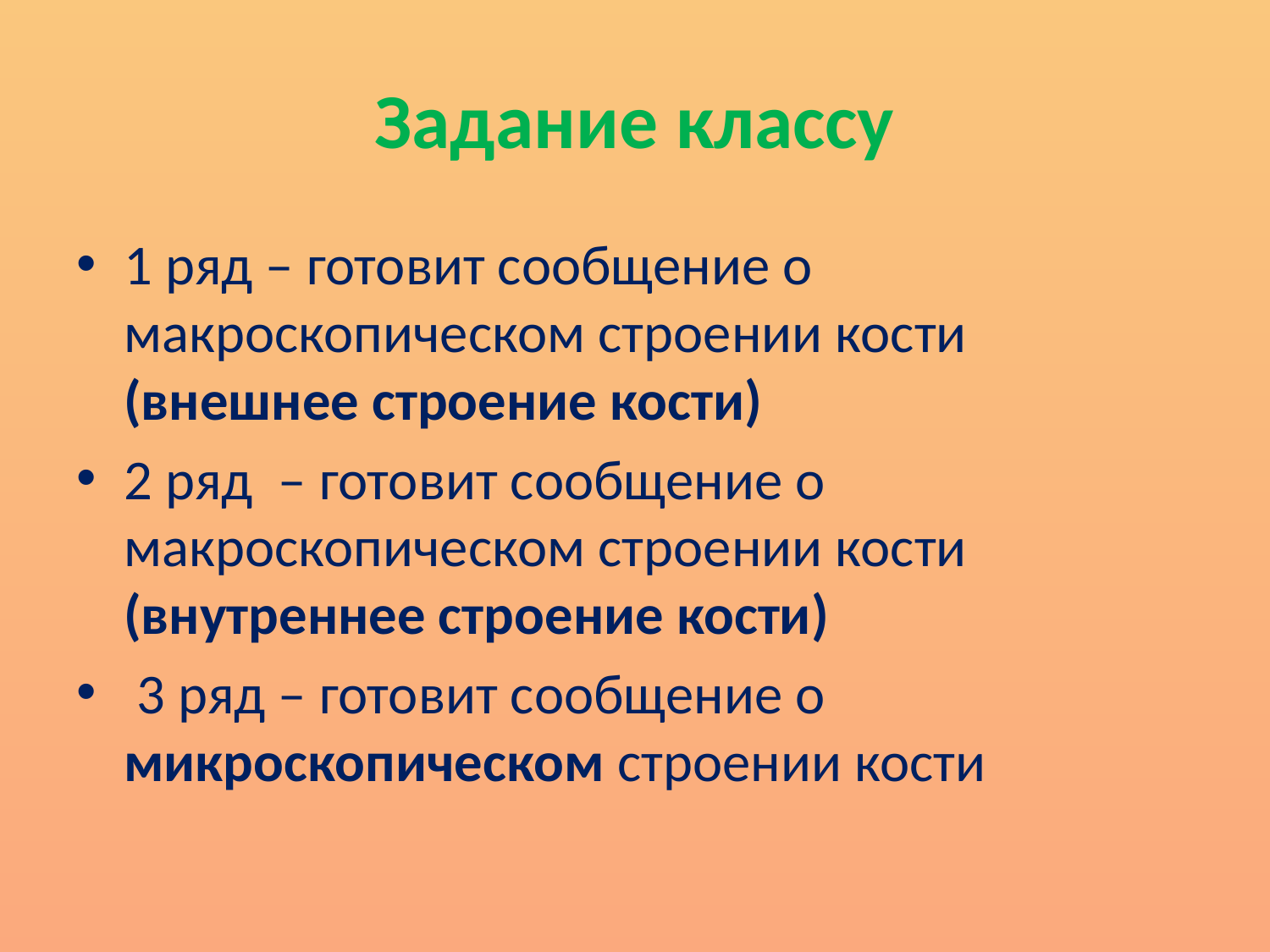

# Задание классу
1 ряд – готовит сообщение о макроскопическом строении кости (внешнее строение кости)
2 ряд  – готовит сообщение о макроскопическом строении кости (внутреннее строение кости)
 3 ряд – готовит сообщение о микроскопическом строении кости